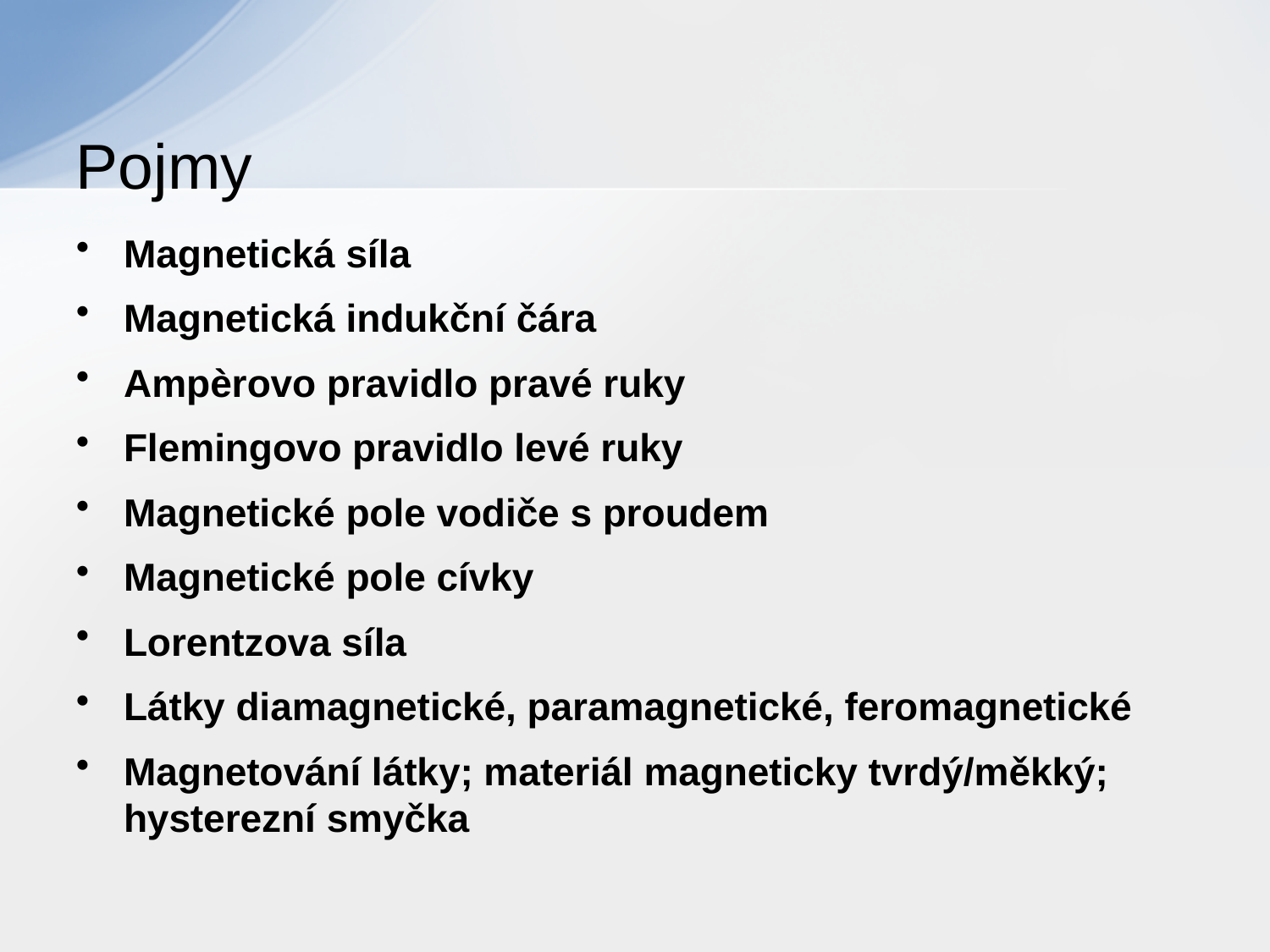

# Pojmy
Magnetická síla
Magnetická indukční čára
Ampèrovo pravidlo pravé ruky
Flemingovo pravidlo levé ruky
Magnetické pole vodiče s proudem
Magnetické pole cívky
Lorentzova síla
Látky diamagnetické, paramagnetické, feromagnetické
Magnetování látky; materiál magneticky tvrdý/měkký; hysterezní smyčka